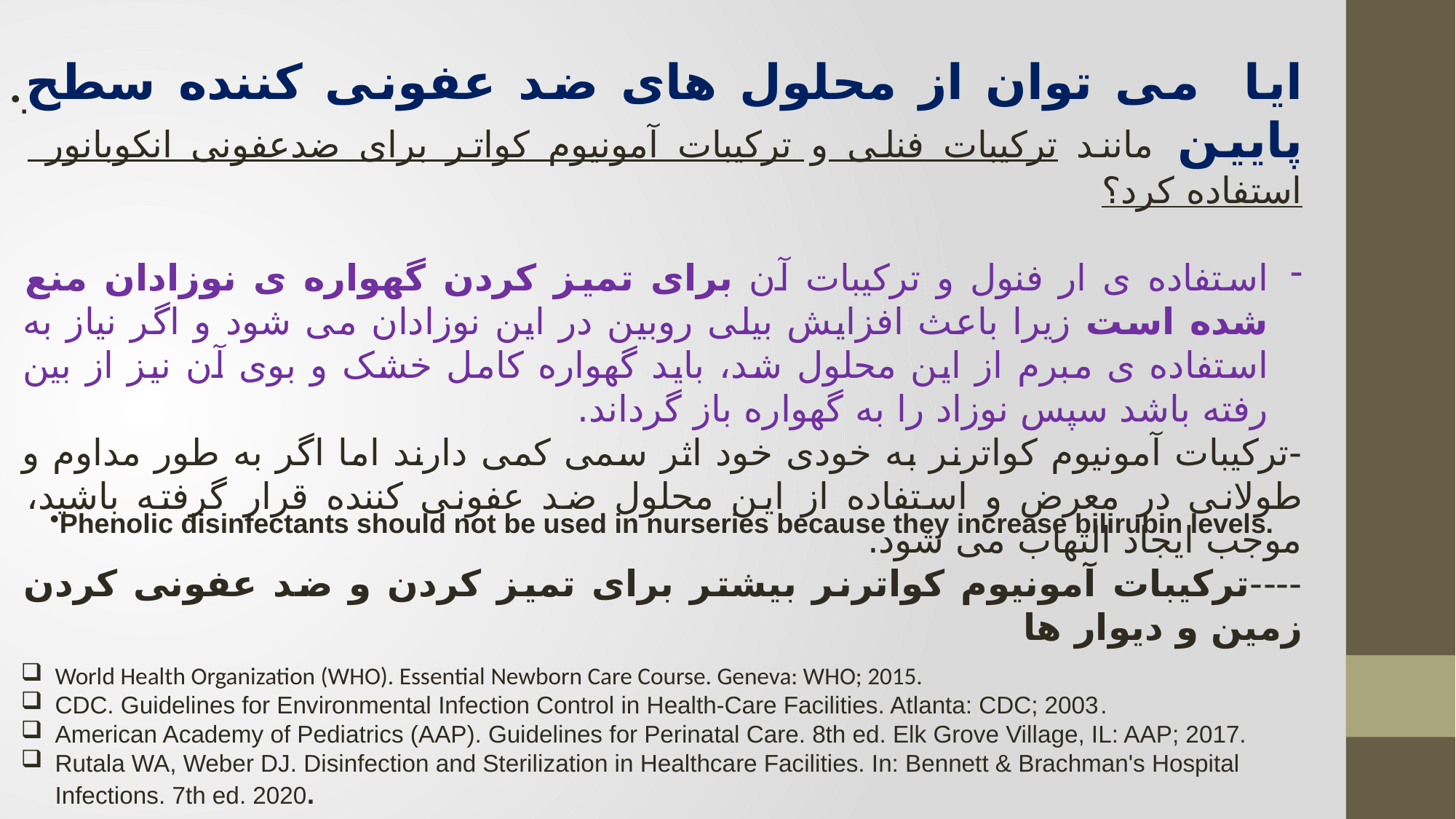

ایا  می توان از محلول های ضد عفونی کننده سطح پایین مانند ترکیبات فنلی و ترکیبات آمونیوم کواتر برای ضدعفونی انکوبانور  استفاده کرد؟

استفاده ی ار فنول و ترکیبات آن برای تمیز کردن گهواره ی نوزادان منع شده است زیرا باعث افزایش بیلی روبین در این نوزادان می شود و اگر نیاز به استفاده ی مبرم از این محلول شد، باید گهواره کامل خشک و بوی آن نیز از بین رفته باشد سپس نوزاد را به گهواره باز گرداند.
-ترکیبات آمونیوم کواترنر به خودی خود اثر سمی کمی دارند اما اگر به طور مداوم و طولانی در معرض و استفاده از این محلول ضد عفونی کننده قرار گرفته باشید، موجب ایجاد التهاب می شود.
----ترکیبات آمونیوم کواترنر بیشتر برای تمیز کردن و ضد عفونی کردن زمین و دیوار ها
.
Phenolic disinfectants should not be used in nurseries because they increase bilirubin levels.

World Health Organization (WHO). Essential Newborn Care Course. Geneva: WHO; 2015.
CDC. Guidelines for Environmental Infection Control in Health-Care Facilities. Atlanta: CDC; 2003.
American Academy of Pediatrics (AAP). Guidelines for Perinatal Care. 8th ed. Elk Grove Village, IL: AAP; 2017.
Rutala WA, Weber DJ. Disinfection and Sterilization in Healthcare Facilities. In: Bennett & Brachman's Hospital Infections. 7th ed. 2020.